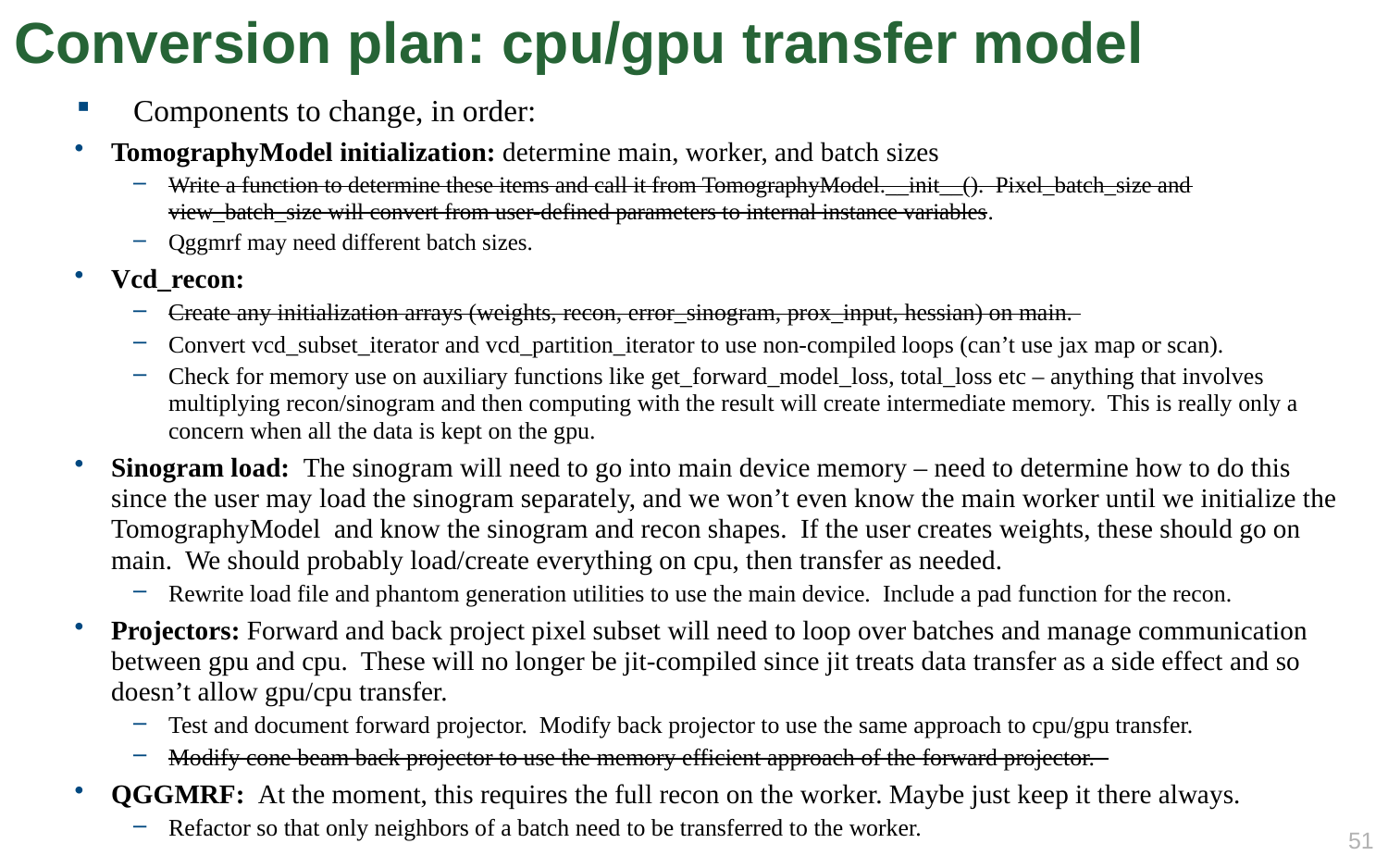

# Conversion plan: cpu/gpu transfer model
 Components to change, in order:
TomographyModel initialization: determine main, worker, and batch sizes
Write a function to determine these items and call it from TomographyModel.__init__().  Pixel_batch_size and view_batch_size will convert from user-defined parameters to internal instance variables.
Qggmrf may need different batch sizes.
Vcd_recon:
Create any initialization arrays (weights, recon, error_sinogram, prox_input, hessian) on main.
Convert vcd_subset_iterator and vcd_partition_iterator to use non-compiled loops (can’t use jax map or scan).
Check for memory use on auxiliary functions like get_forward_model_loss, total_loss etc – anything that involves multiplying recon/sinogram and then computing with the result will create intermediate memory.  This is really only a concern when all the data is kept on the gpu.
Sinogram load:  The sinogram will need to go into main device memory – need to determine how to do this since the user may load the sinogram separately, and we won’t even know the main worker until we initialize the TomographyModel  and know the sinogram and recon shapes.  If the user creates weights, these should go on main.  We should probably load/create everything on cpu, then transfer as needed.
Rewrite load file and phantom generation utilities to use the main device.  Include a pad function for the recon.
Projectors: Forward and back project pixel subset will need to loop over batches and manage communication between gpu and cpu.  These will no longer be jit-compiled since jit treats data transfer as a side effect and so doesn’t allow gpu/cpu transfer.
Test and document forward projector.  Modify back projector to use the same approach to cpu/gpu transfer.
Modify cone beam back projector to use the memory efficient approach of the forward projector.
QGGMRF:  At the moment, this requires the full recon on the worker. Maybe just keep it there always.
Refactor so that only neighbors of a batch need to be transferred to the worker.
51